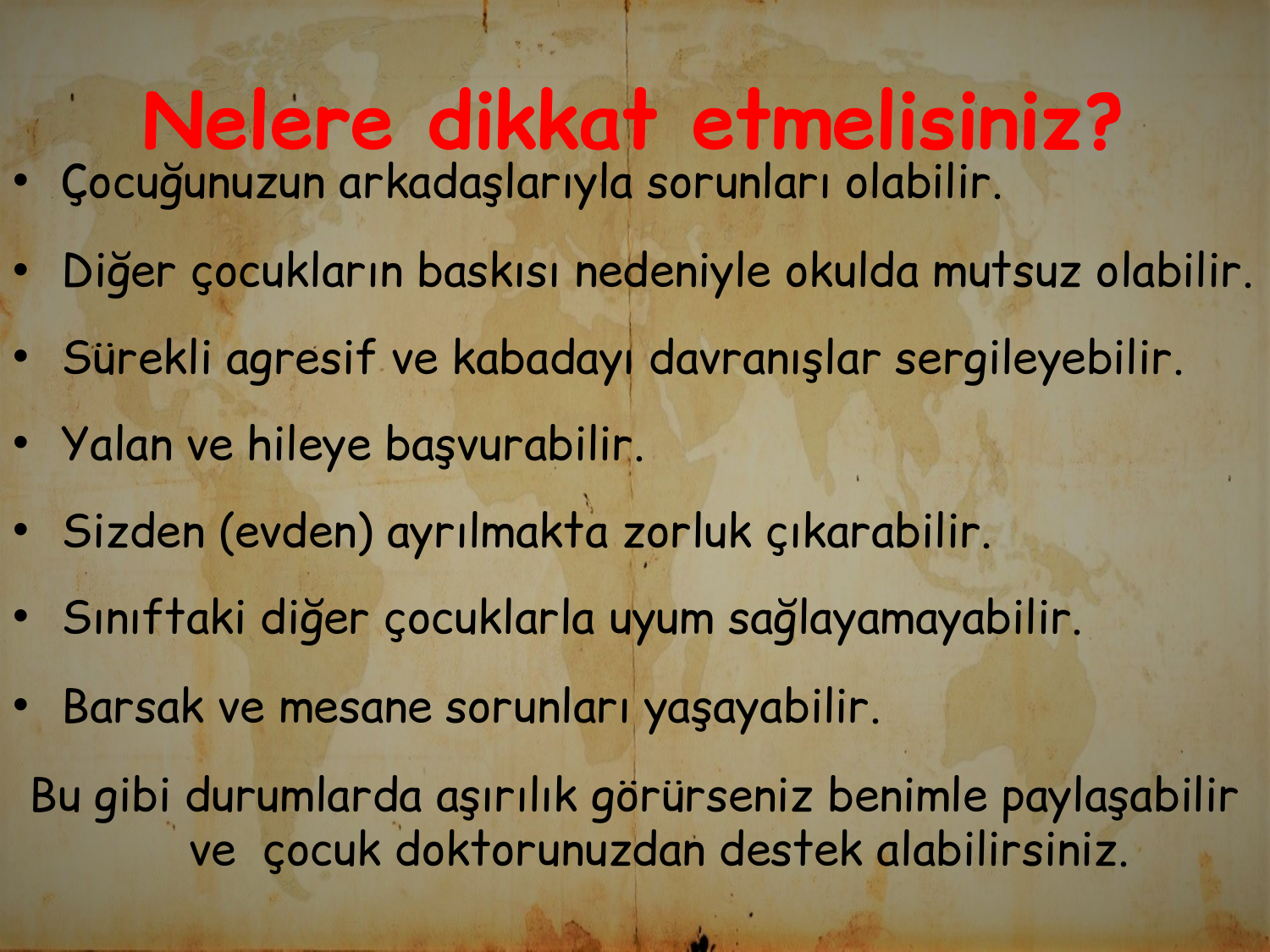

# Nelere dikkat etmelisiniz?
Çocuğunuzun arkadaşlarıyla sorunları olabilir.

Diğer çocukların baskısı nedeniyle okulda mutsuz olabilir.

Sürekli agresif ve kabadayı davranışlar sergileyebilir.

Yalan ve hileye başvurabilir.

Sizden (evden) ayrılmakta zorluk çıkarabilir.

Sınıftaki diğer çocuklarla uyum sağlayamayabilir.

Barsak ve mesane sorunları yaşayabilir.

Bu gibi durumlarda aşırılık görürseniz benimle paylaşabilir ve  çocuk doktorunuzdan destek alabilirsiniz.